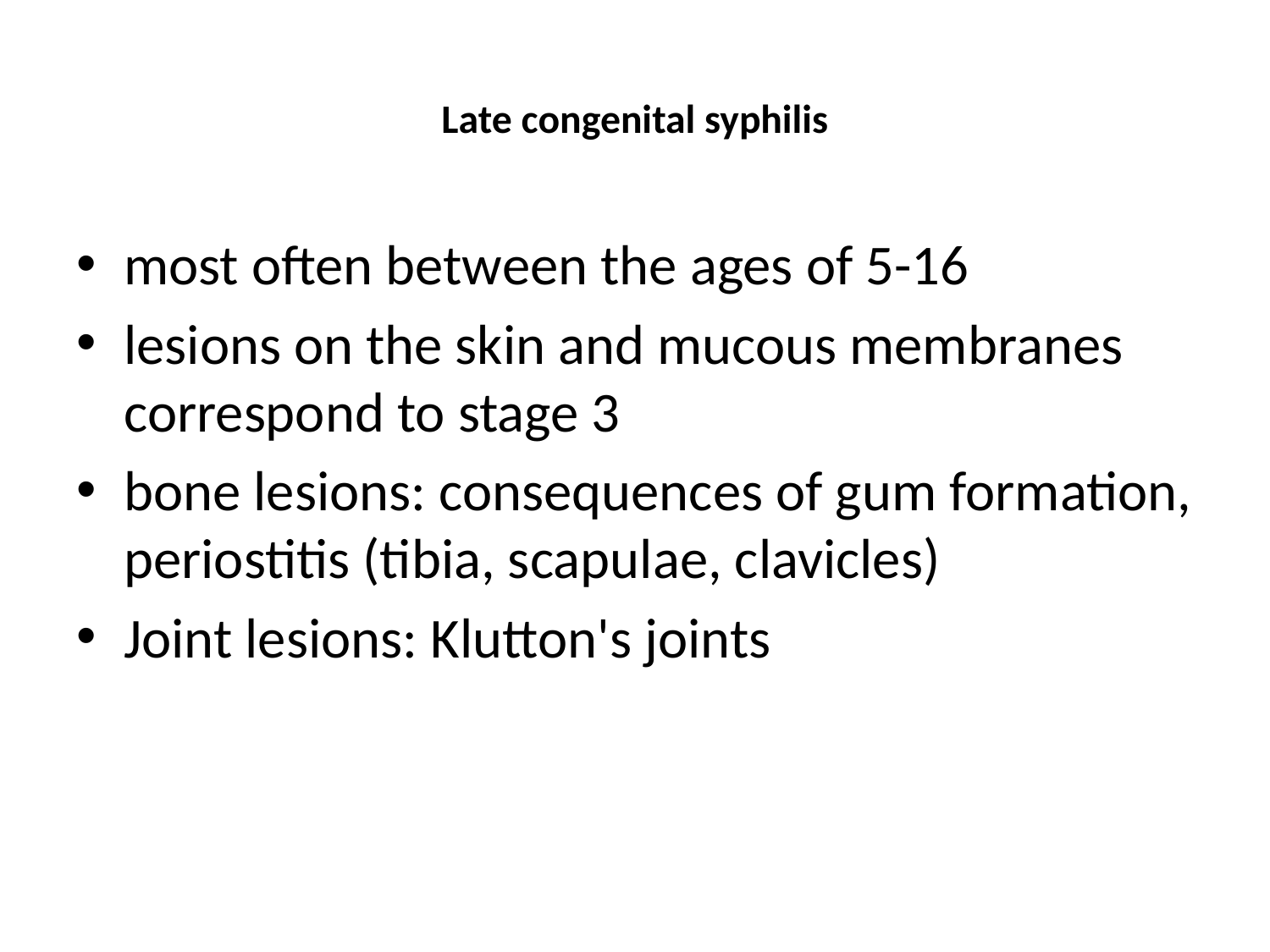

# Late congenital syphilis
most often between the ages of 5-16
lesions on the skin and mucous membranes correspond to stage 3
bone lesions: consequences of gum formation, periostitis (tibia, scapulae, clavicles)
Joint lesions: Klutton's joints